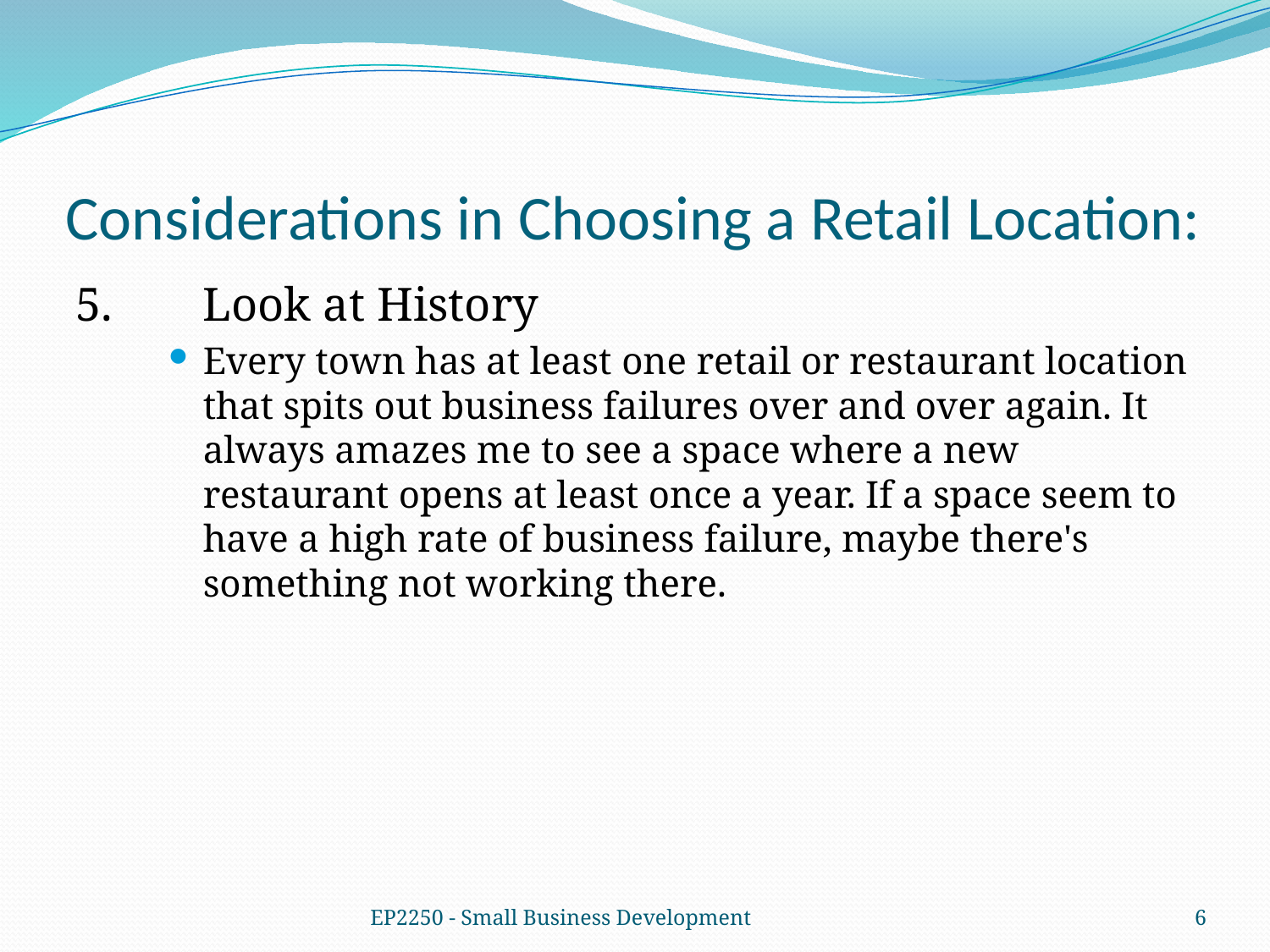

# Considerations in Choosing a Retail Location:
5. 	Look at History
Every town has at least one retail or restaurant location that spits out business failures over and over again. It always amazes me to see a space where a new restaurant opens at least once a year. If a space seem to have a high rate of business failure, maybe there's something not working there.

EP2250 - Small Business Development
6